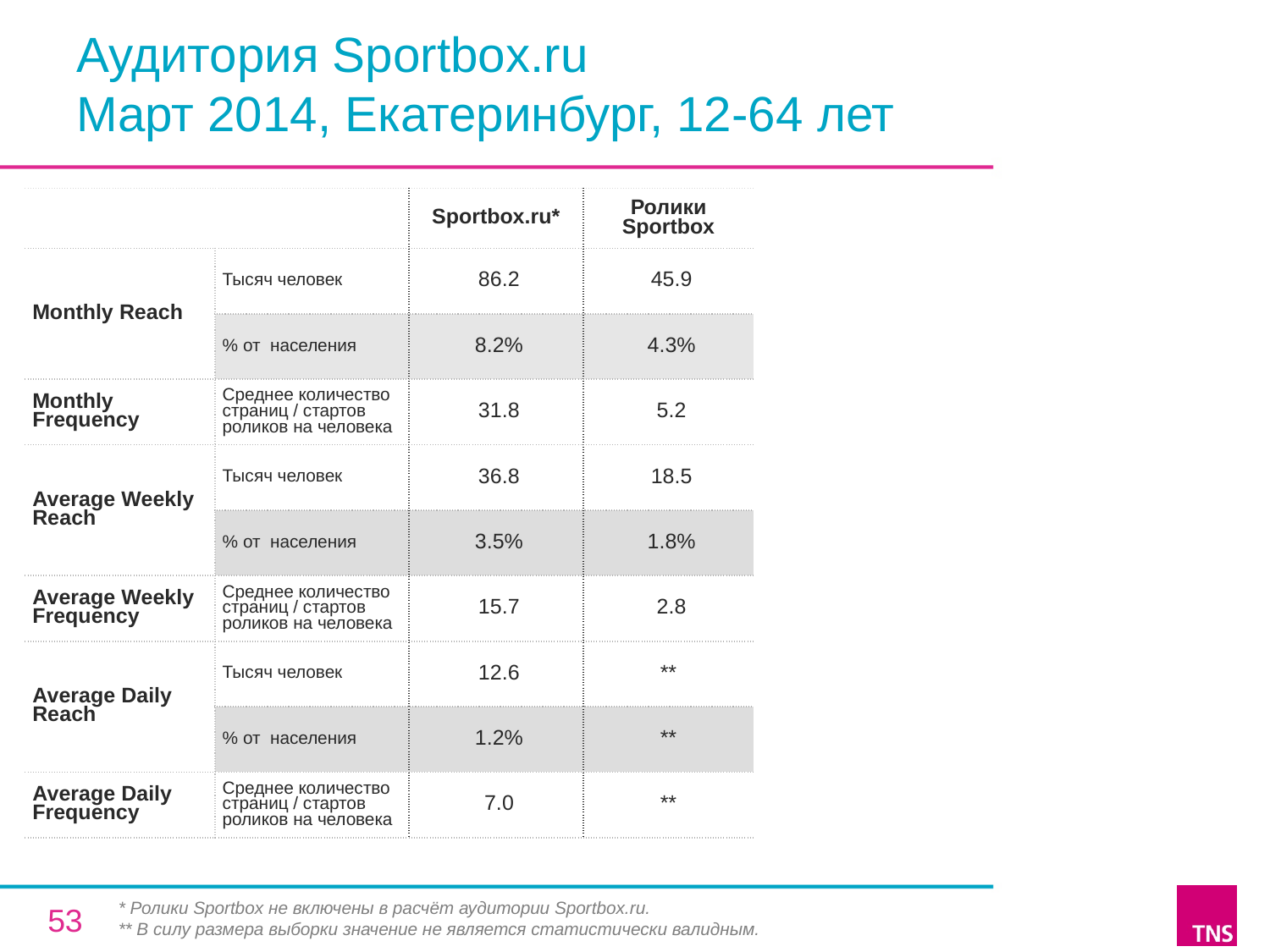

# Аудитория Sportbox.ru Март 2014, Екатеринбург, 12-64 лет
|  |  | Sportbox.ru\* | Ролики Sportbox |
| --- | --- | --- | --- |
| Monthly Reach | Тысяч человек | 86.2 | 45.9 |
|  | % от населения | 8.2% | 4.3% |
| Monthly Frequency | Среднее количество страниц / стартов роликов на человека | 31.8 | 5.2 |
| Average Weekly Reach | Тысяч человек | 36.8 | 18.5 |
|  | % от населения | 3.5% | 1.8% |
| Average Weekly Frequency | Среднее количество страниц / стартов роликов на человека | 15.7 | 2.8 |
| Average Daily Reach | Тысяч человек | 12.6 | \*\* |
|  | % от населения | 1.2% | \*\* |
| Average Daily Frequency | Среднее количество страниц / стартов роликов на человека | 7.0 | \*\* |
* Ролики Sportbox не включены в расчёт аудитории Sportbox.ru.
** В силу размера выборки значение не является статистически валидным.
53